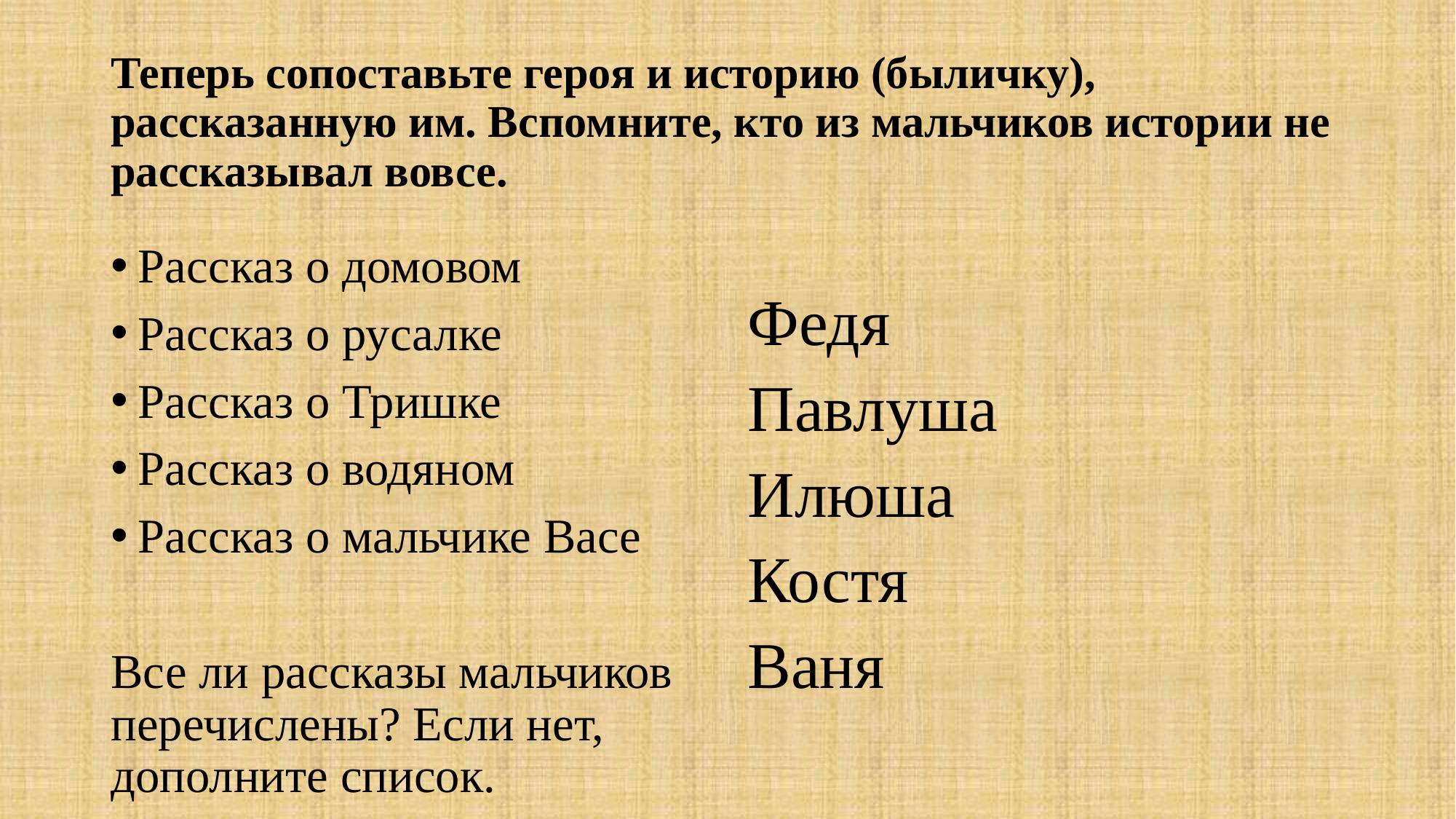

# Теперь сопоставьте героя и историю (быличку), рассказанную им. Вспомните, кто из мальчиков истории не рассказывал вовсе.

Федя
Павлуша
Илюша
Костя
Ваня

Рассказ о домовом
Рассказ о русалке
Рассказ о Тришке
Рассказ о водяном
Рассказ о мальчике Васе

Все ли рассказы мальчиков перечислены? Если нет, дополните список.